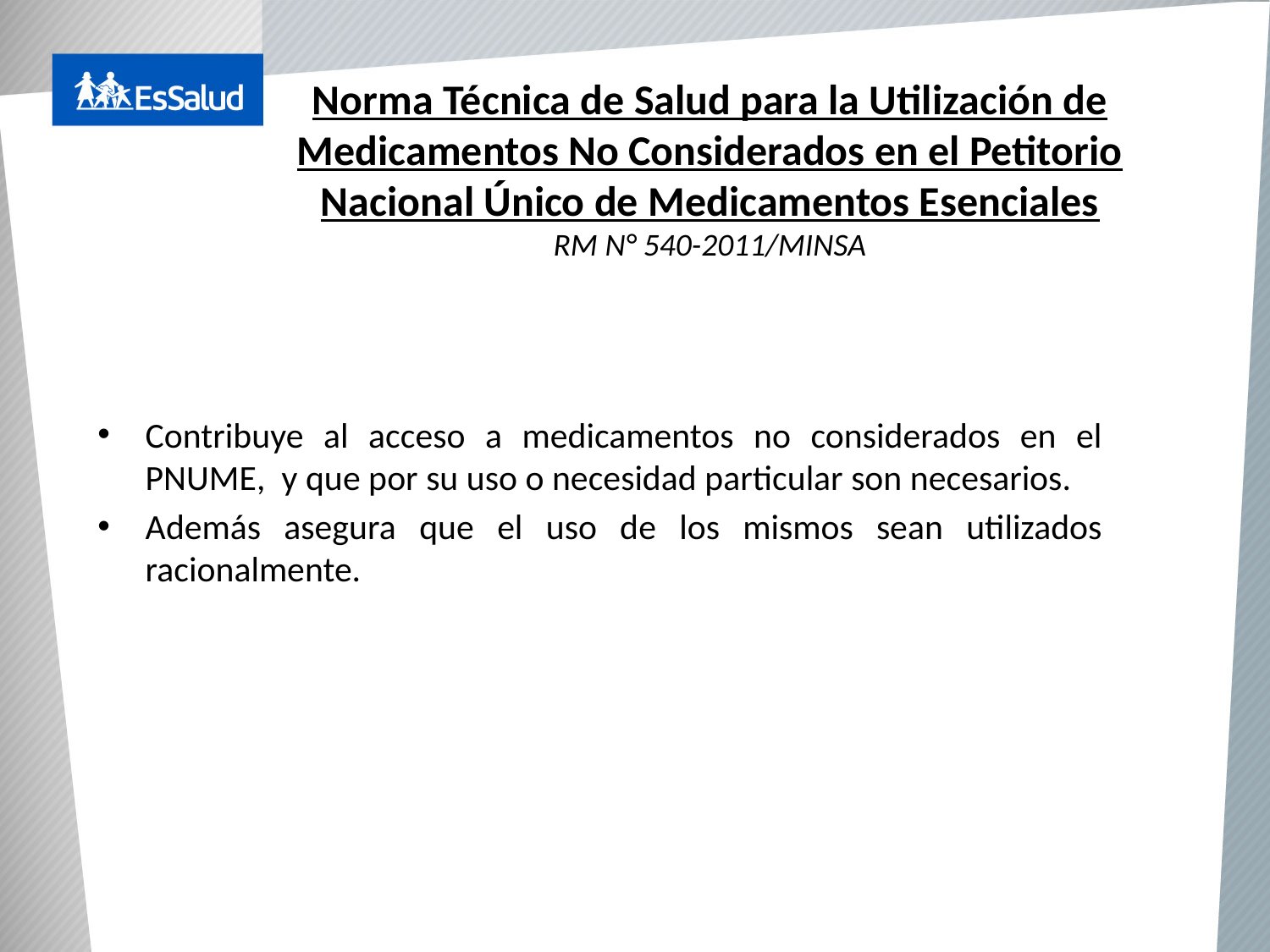

Norma Técnica de Salud para la Utilización de Medicamentos No Considerados en el Petitorio Nacional Único de Medicamentos Esenciales
RM N° 540-2011/MINSA
Contribuye al acceso a medicamentos no considerados en el PNUME,  y que por su uso o necesidad particular son necesarios.
Además asegura que el uso de los mismos sean utilizados racionalmente.